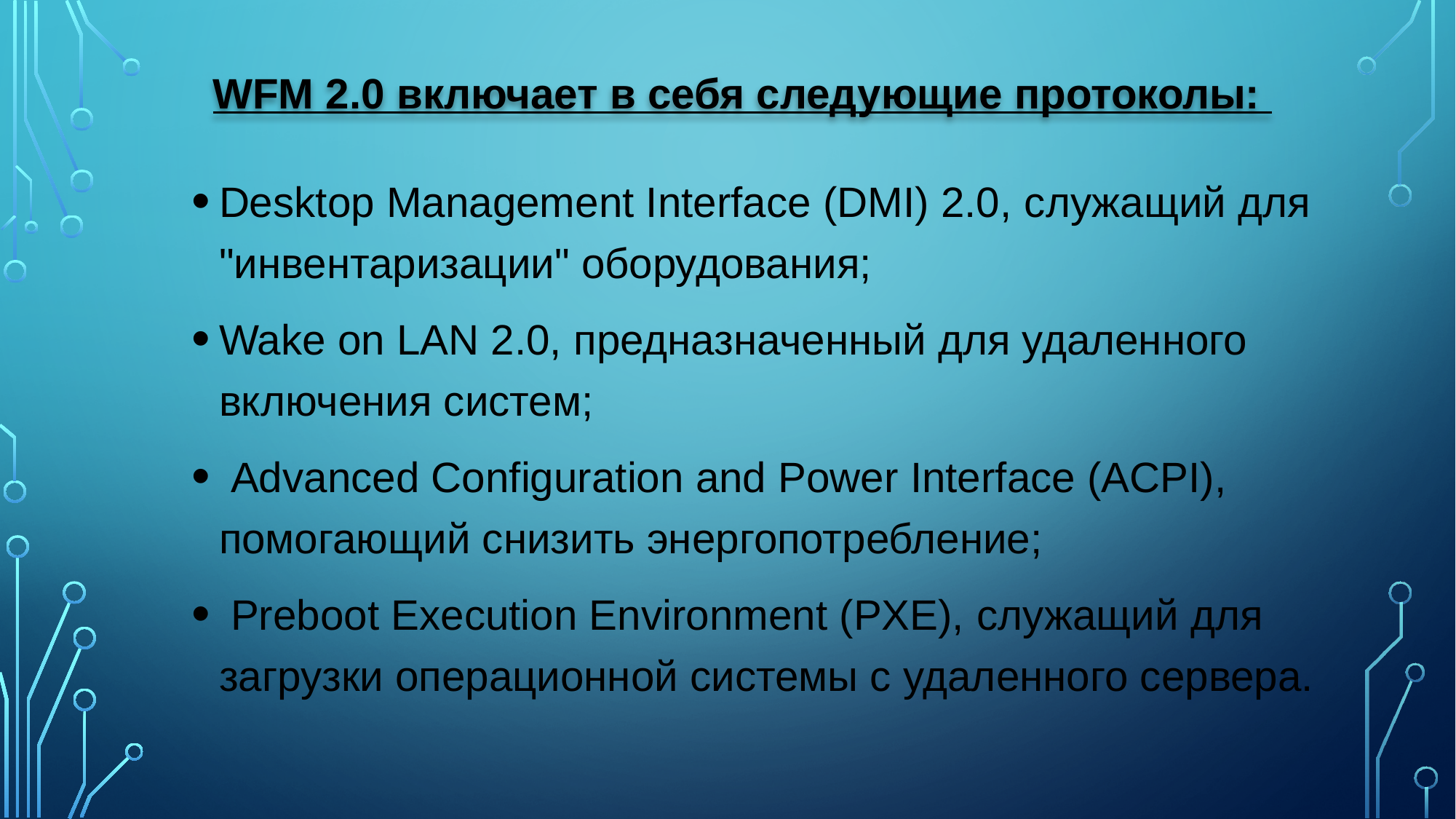

WFM 2.0 включает в себя следующие протоколы:
Desktop Management Interface (DMI) 2.0, служащий для "инвентаризации" оборудования;
Wake on LAN 2.0, предназначенный для удаленного включения систем;
 Advanced Configuration and Power Interface (ACPI), помогающий снизить энергопотребление;
 Preboot Execution Environment (PXE), служащий для загрузки операционной системы с удаленного сервера.